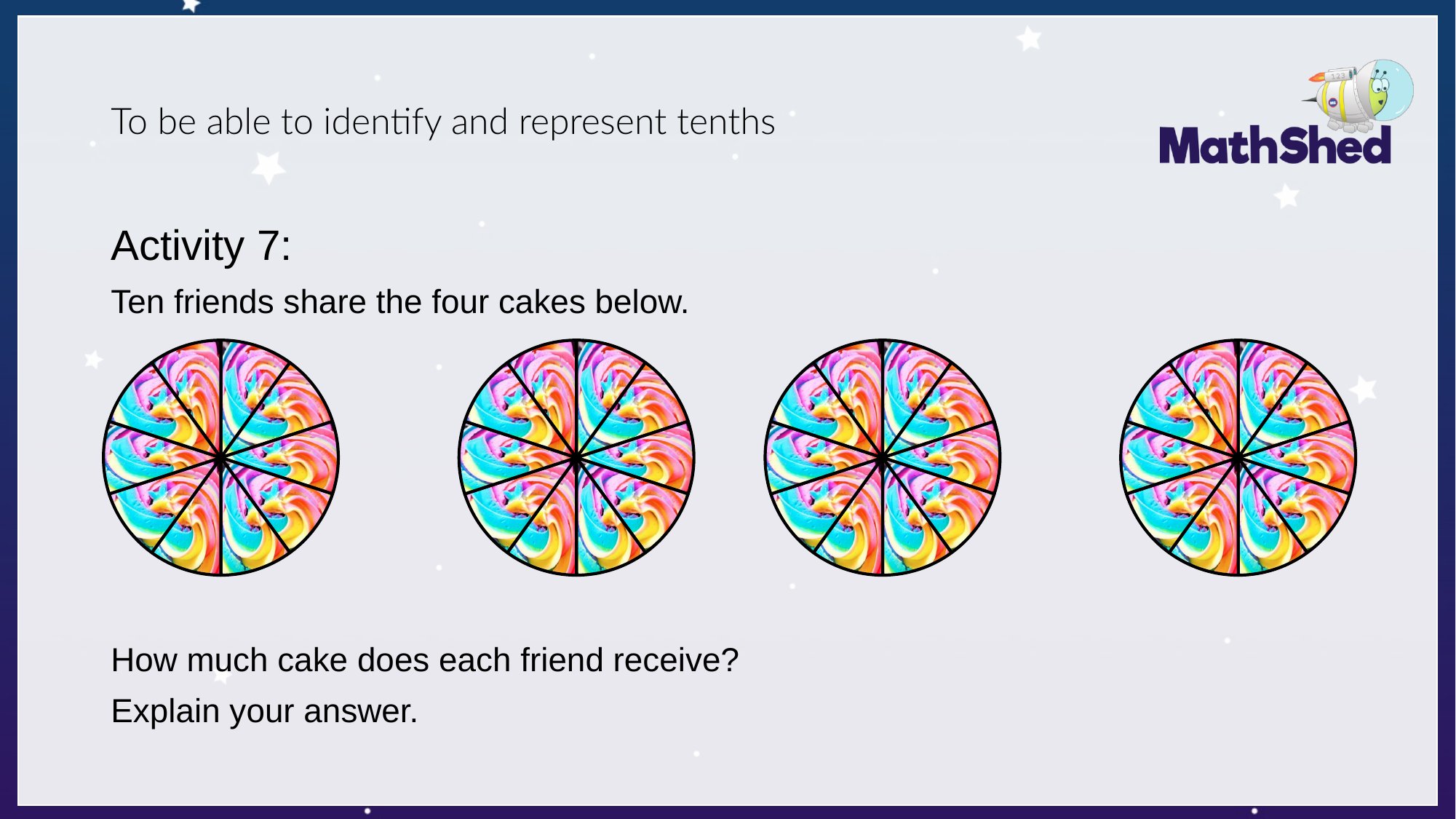

# To be able to identify and represent tenths
Activity 7:
Ten friends share the four cakes below.

How much cake does each friend receive?
Explain your answer.

### Chart

| Category | Sales |
|---|---|
| 1st Qtr | 2.0 |
| 2nd Qtr | 2.0 |

### Chart

| Category | Sales |
|---|---|
| 1st Qtr | 2.0 |
| 2nd Qtr | 2.0 |

### Chart

| Category | Sales |
|---|---|
| 1st Qtr | 2.0 |
| 2nd Qtr | 2.0 |

### Chart

| Category | Sales |
|---|---|
| 1st Qtr | 2.0 |
| 2nd Qtr | 2.0 |